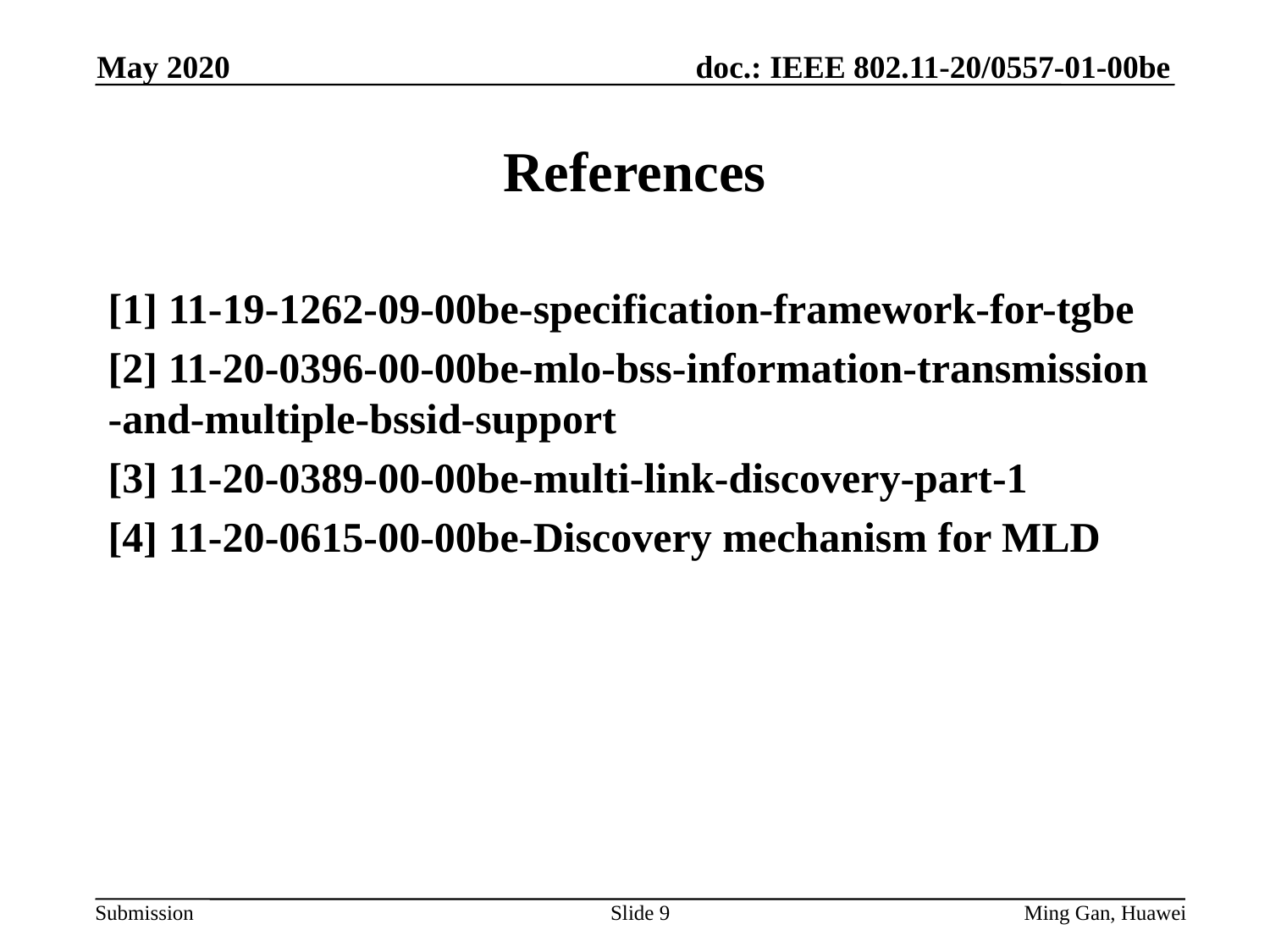

May 2020
# References
[1] 11-19-1262-09-00be-specification-framework-for-tgbe
[2] 11-20-0396-00-00be-mlo-bss-information-transmission -and-multiple-bssid-support
[3] 11-20-0389-00-00be-multi-link-discovery-part-1
[4] 11-20-0615-00-00be-Discovery mechanism for MLD
Slide 9
Ming Gan, Huawei